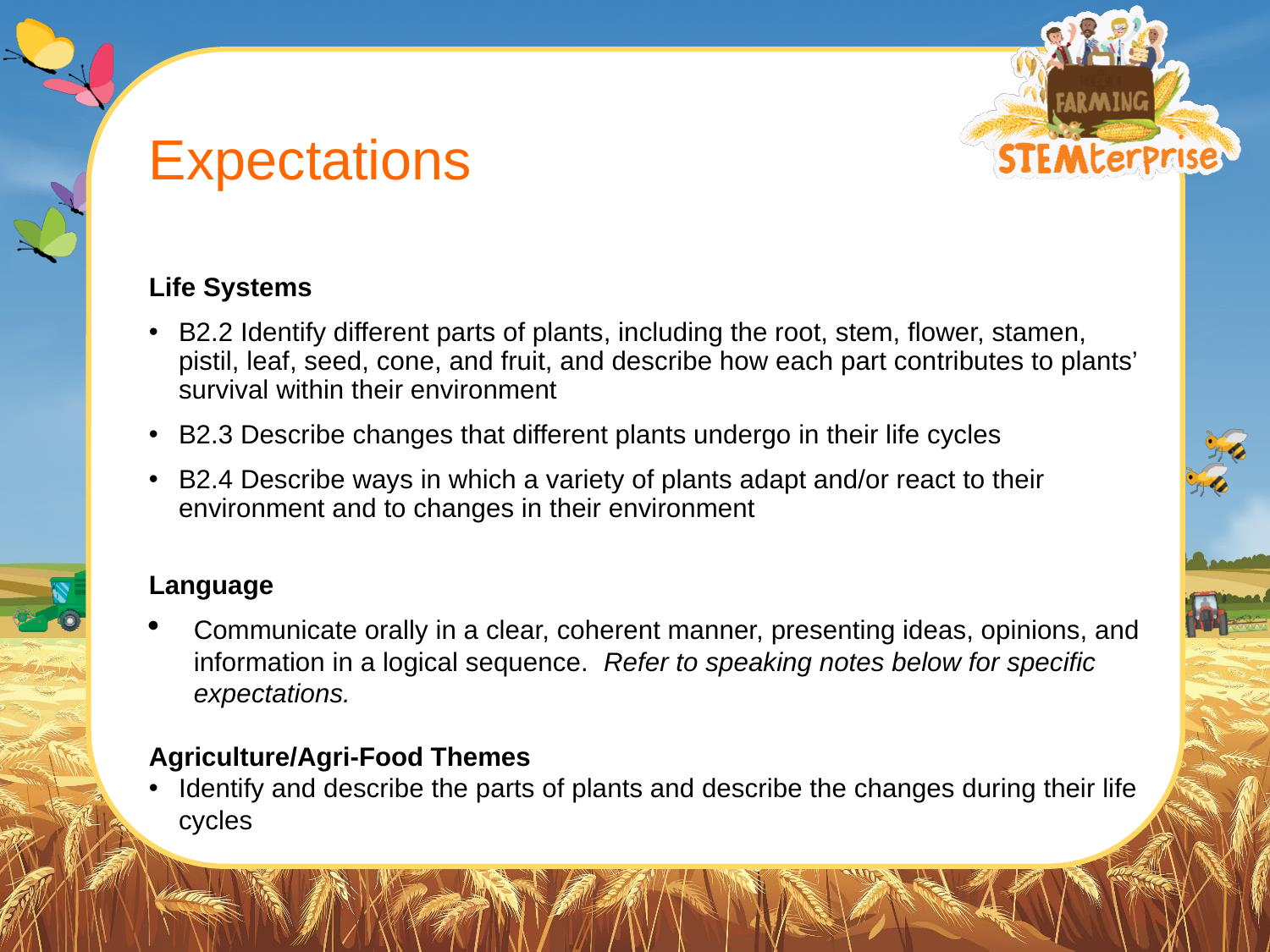

# Expectations
Life Systems
B2.2 Identify different parts of plants, including the root, stem, flower, stamen, pistil, leaf, seed, cone, and fruit, and describe how each part contributes to plants’ survival within their environment
B2.3 Describe changes that different plants undergo in their life cycles
B2.4 Describe ways in which a variety of plants adapt and/or react to their environment and to changes in their environment

Language
Communicate orally in a clear, coherent manner, presenting ideas, opinions, and information in a logical sequence.  Refer to speaking notes below for specific expectations.

Agriculture/Agri-Food Themes
Identify and describe the parts of plants and describe the changes during their life cycles